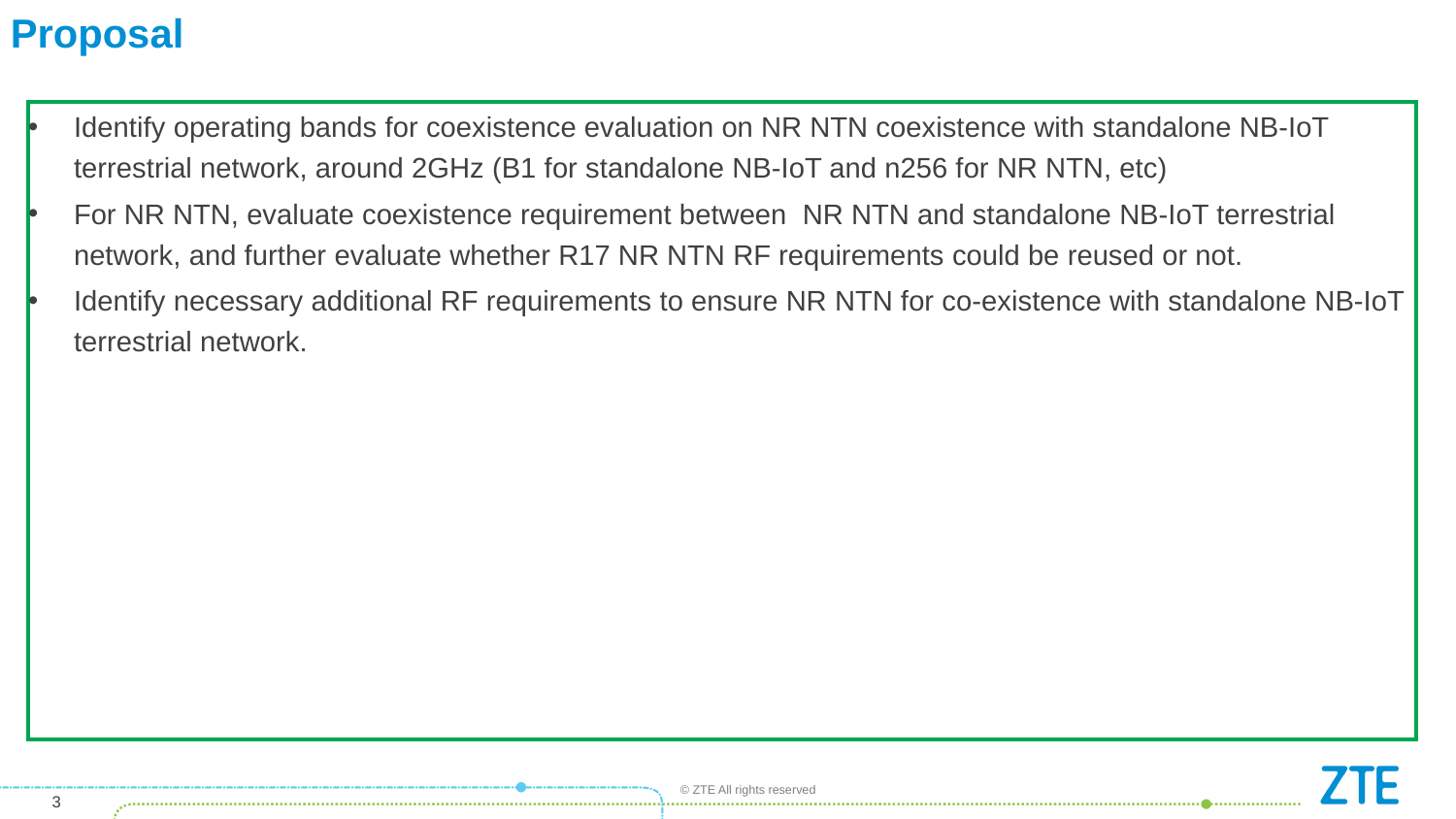

# Proposal
Identify operating bands for coexistence evaluation on NR NTN coexistence with standalone NB-IoT terrestrial network, around 2GHz (B1 for standalone NB-IoT and n256 for NR NTN, etc)
For NR NTN, evaluate coexistence requirement between  NR NTN and standalone NB-IoT terrestrial network, and further evaluate whether R17 NR NTN RF requirements could be reused or not.
Identify necessary additional RF requirements to ensure NR NTN for co-existence with standalone NB-IoT terrestrial network.